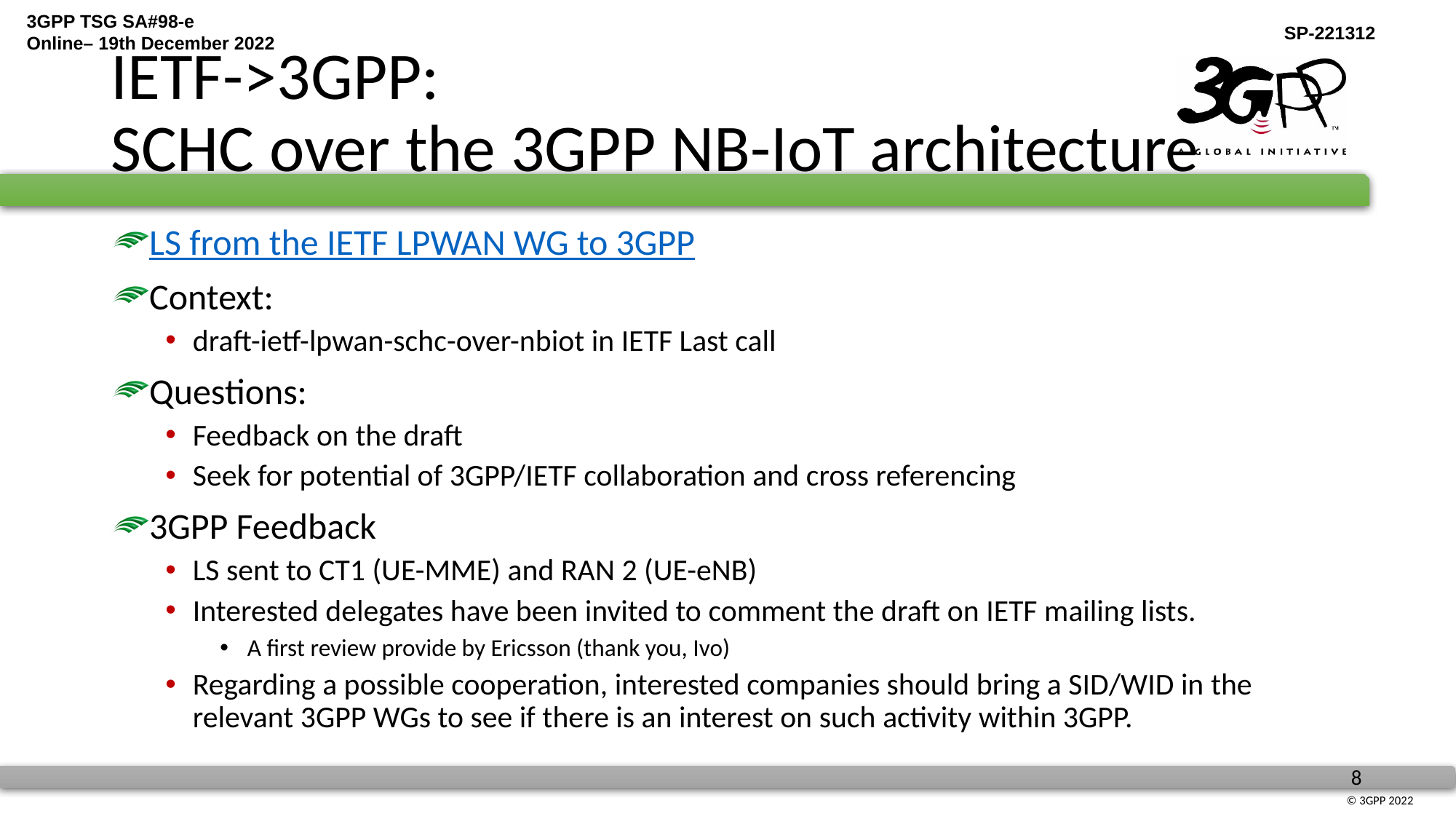

# IETF->3GPP: SCHC over the 3GPP NB-IoT architecture
LS from the IETF LPWAN WG to 3GPP
Context:
draft-ietf-lpwan-schc-over-nbiot in IETF Last call
Questions:
Feedback on the draft
Seek for potential of 3GPP/IETF collaboration and cross referencing
3GPP Feedback
LS sent to CT1 (UE-MME) and RAN 2 (UE-eNB)
Interested delegates have been invited to comment the draft on IETF mailing lists.
A first review provide by Ericsson (thank you, Ivo)
Regarding a possible cooperation, interested companies should bring a SID/WID in the relevant 3GPP WGs to see if there is an interest on such activity within 3GPP.